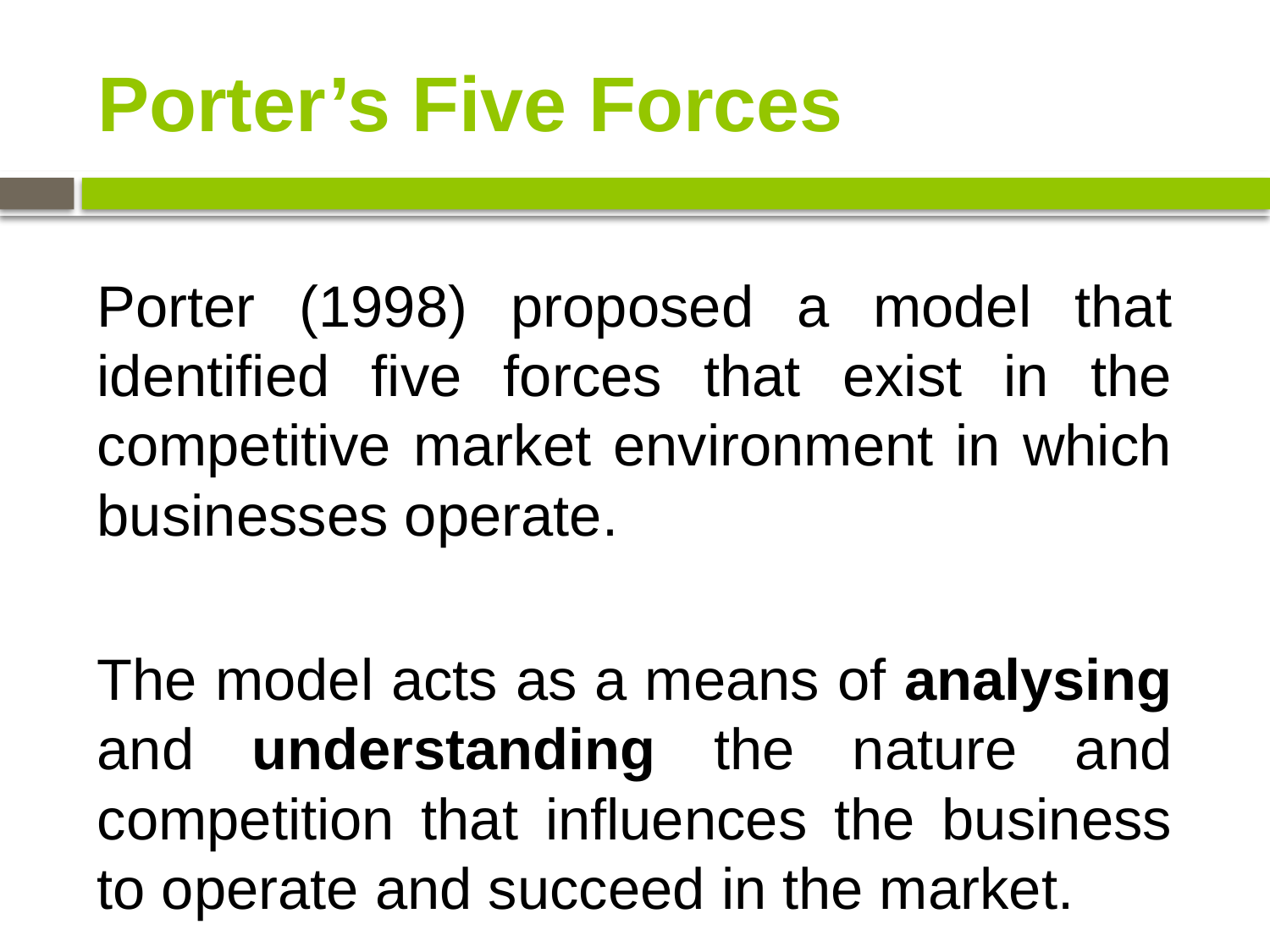

# Porter’s Five Forces
Porter (1998) proposed a model that identified five forces that exist in the competitive market environment in which businesses operate.

The model acts as a means of analysing and understanding the nature and competition that influences the business to operate and succeed in the market.